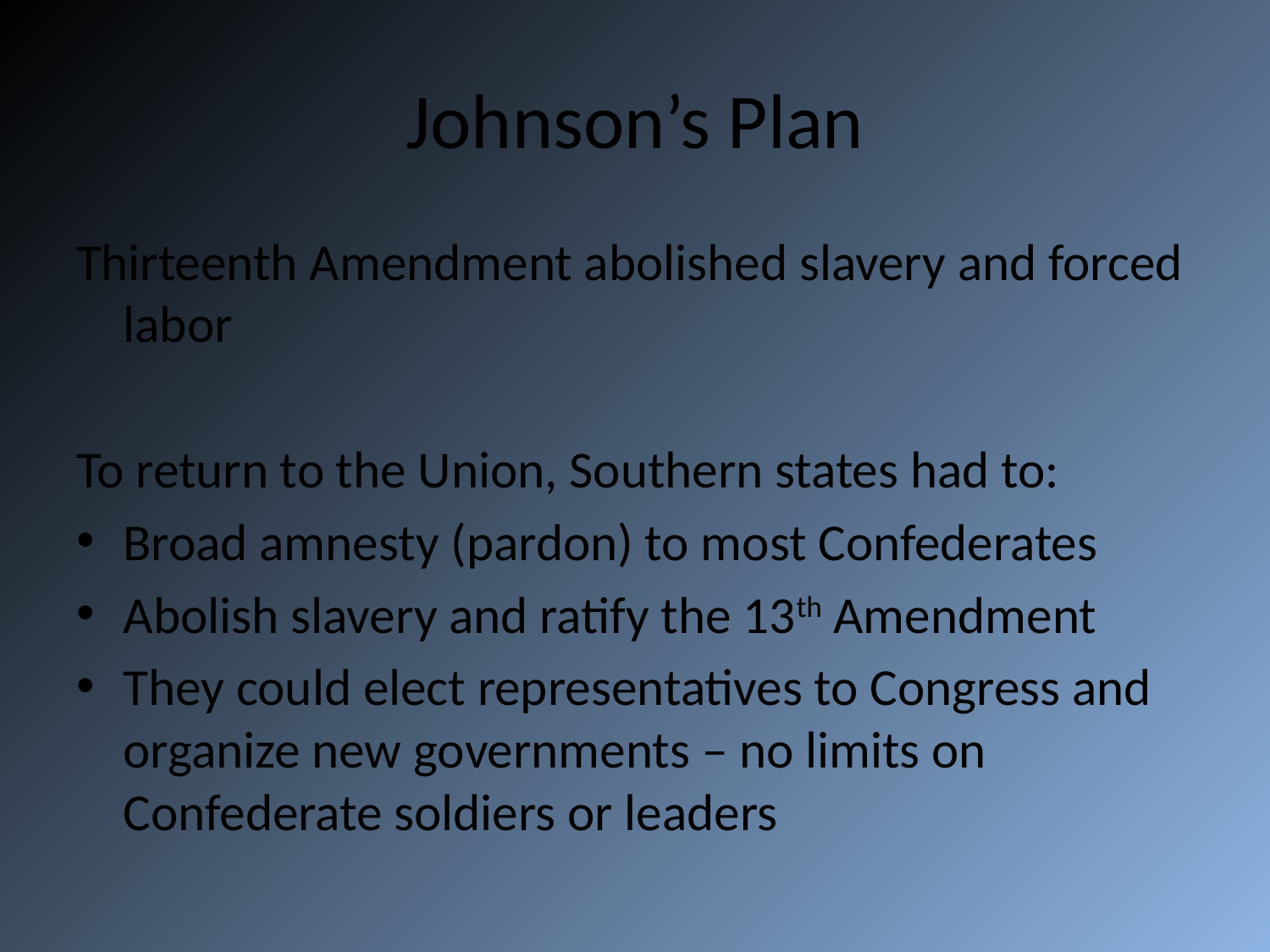

# Johnson’s Plan
Thirteenth Amendment abolished slavery and forced labor

To return to the Union, Southern states had to:
Broad amnesty (pardon) to most Confederates
Abolish slavery and ratify the 13th Amendment
They could elect representatives to Congress and organize new governments – no limits on Confederate soldiers or leaders